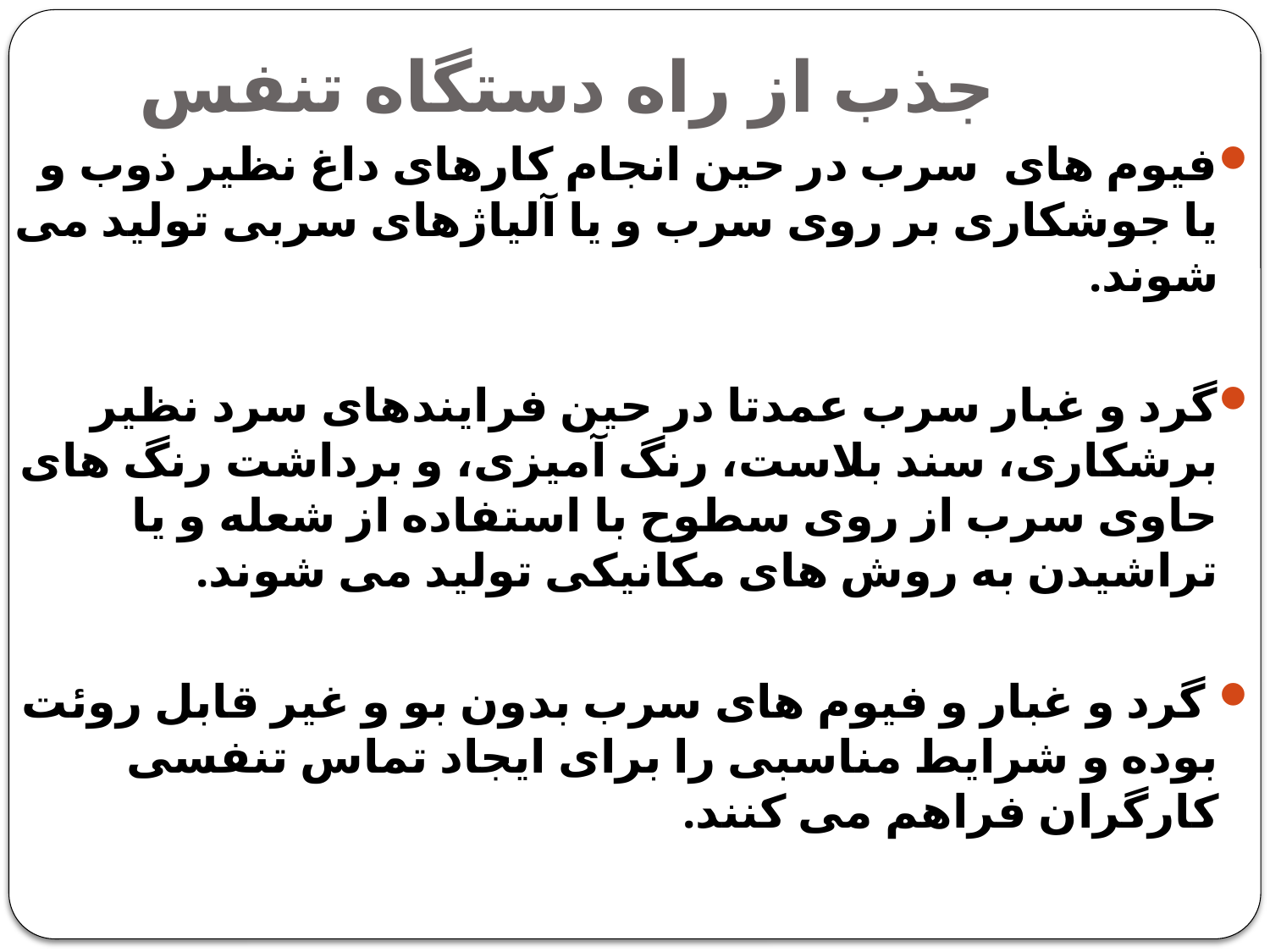

# جذب از راه دستگاه تنفس
فیوم های  سرب در حین انجام کارهای داغ نظیر ذوب و یا جوشکاری بر روی سرب و یا آلیاژهای سربی تولید می شوند.

گرد و غبار سرب عمدتا در حین فرایندهای سرد نظیر برشکاری، سند بلاست، رنگ آمیزی، و برداشت رنگ های حاوی سرب از روی سطوح با استفاده از شعله و یا تراشیدن به روش های مکانیکی تولید می شوند.

 گرد و غبار و فیوم های سرب بدون بو و غیر قابل روئت بوده و شرایط مناسبی را برای ایجاد تماس تنفسی کارگران فراهم می کنند.